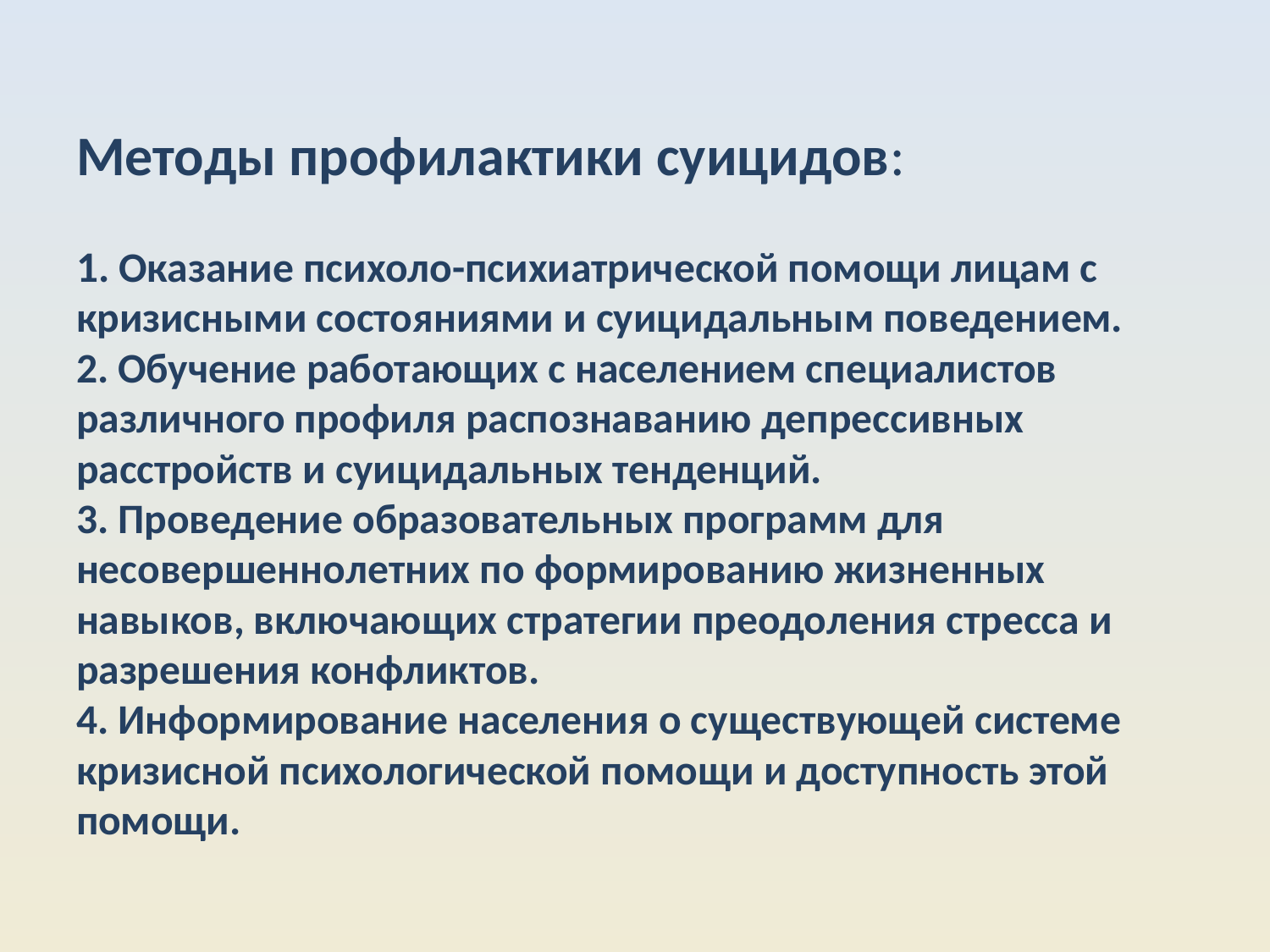

# Методы профилактики суицидов: 1. Оказание психоло-психиатрической помощи лицам с кризисными состояниями и суицидальным поведением. 2. Обучение работающих с населением специалистов различного профиля распознаванию депрессивных расстройств и суицидальных тенденций. 3. Проведение образовательных программ для несовершеннолетних по формированию жизненных навыков, включающих стратегии преодоления стресса и разрешения конфликтов. 4. Информирование населения о существующей системе кризисной психологической помощи и доступность этой помощи.